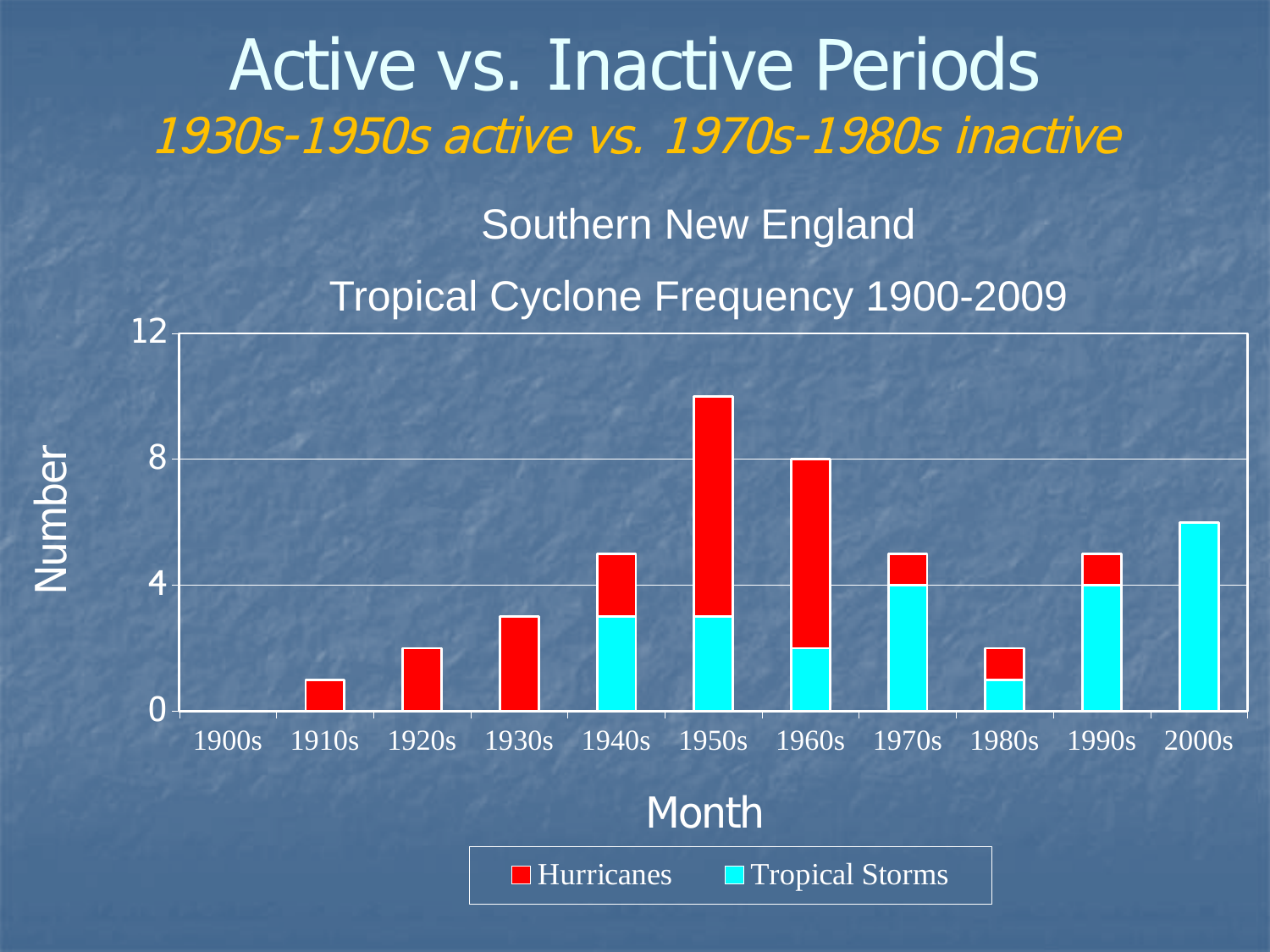

# Active vs. Inactive Periods 1930s-1950s active vs. 1970s-1980s inactive

### Chart

| Category | Tropical Storms | Hurricanes |
|---|---|---|
| 1900s | 0.0 | 0.0 |
| 1910s | 0.0 | 1.0 |
| 1920s | 0.0 | 2.0 |
| 1930s | 0.0 | 3.0 |
| 1940s | 3.0 | 2.0 |
| 1950s | 3.0 | 7.0 |
| 1960s | 2.0 | 6.0 |
| 1970s | 4.0 | 1.0 |
| 1980s | 1.0 | 1.0 |
| 1990s | 4.0 | 1.0 |
| 2000s | 6.0 | 0.0 |
Southern New England
Tropical Cyclone Frequency 1900-2009